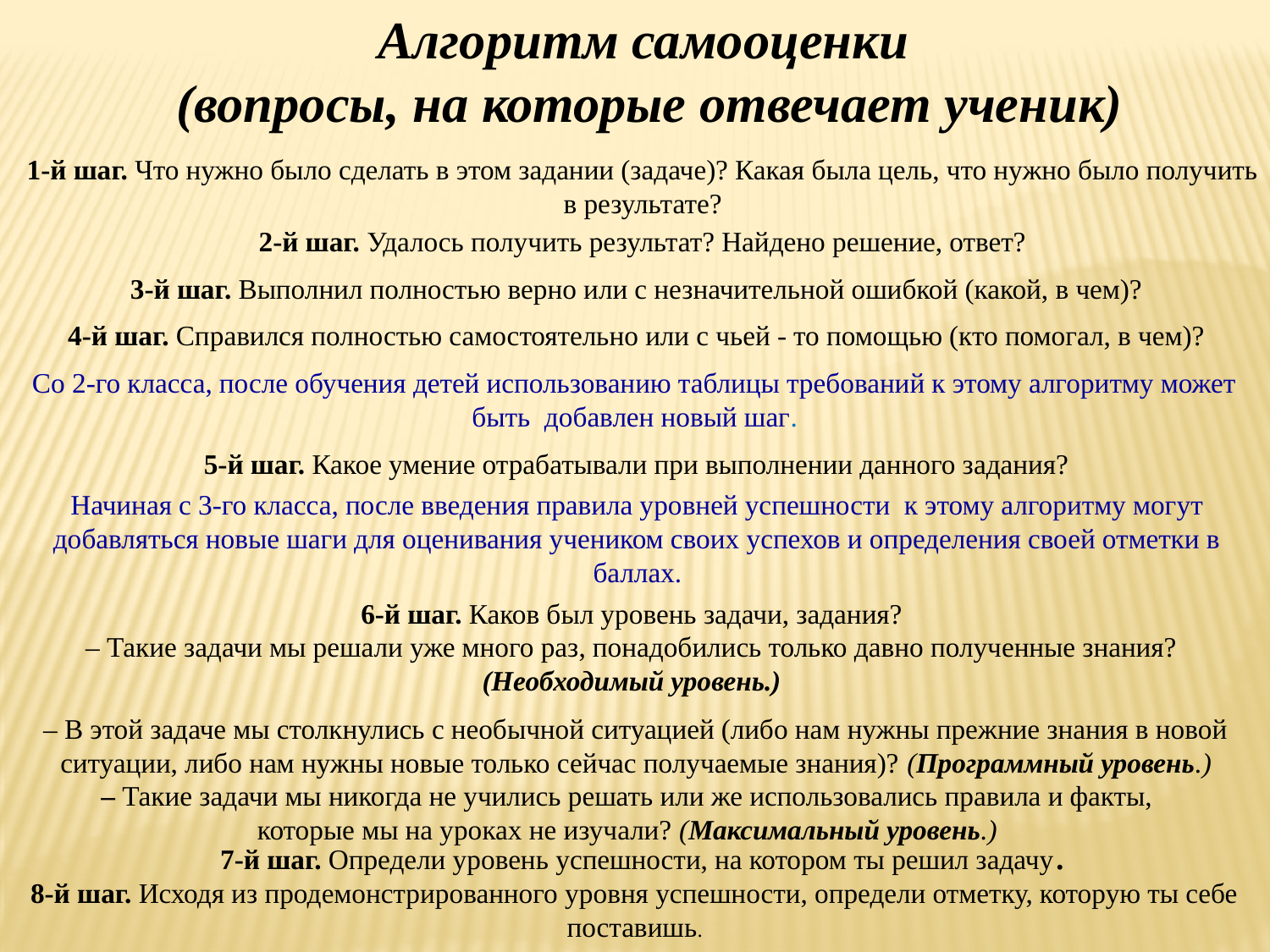

Алгоритм самооценки
(вопросы, на которые отвечает ученик)
1-й шаг. Что нужно было сделать в этом задании (задаче)? Какая была цель, что нужно было получить в результате?
2-й шаг. Удалось получить результат? Найдено решение, ответ?
3-й шаг. Выполнил полностью верно или с незначительной ошибкой (какой, в чем)?
4-й шаг. Справился полностью самостоятельно или с чьей - то помощью (кто помогал, в чем)?
Со 2-го класса, после обучения детей использованию таблицы требований к этому алгоритму может быть  добавлен новый шаг.
5-й шаг. Какое умение отрабатывали при выполнении данного задания?
Начиная с 3-го класса, после введения правила уровней успешности  к этому алгоритму могут добавляться новые шаги для оценивания учеником своих успехов и определения своей отметки в баллах.
6-й шаг. Каков был уровень задачи, задания?
– Такие задачи мы решали уже много раз, понадобились только давно полученные знания? (Необходимый уровень.)
– В этой задаче мы столкнулись с необычной ситуацией (либо нам нужны прежние знания в новой ситуации, либо нам нужны новые только сейчас получаемые знания)? (Программный уровень.)
– Такие задачи мы никогда не учились решать или же использовались правила и факты, которые мы на уроках не изучали? (Максимальный уровень.)
7-й шаг. Определи уровень успешности, на котором ты решил задачу.
8-й шаг. Исходя из продемонстрированного уровня успешности, определи отметку, которую ты себе поставишь.